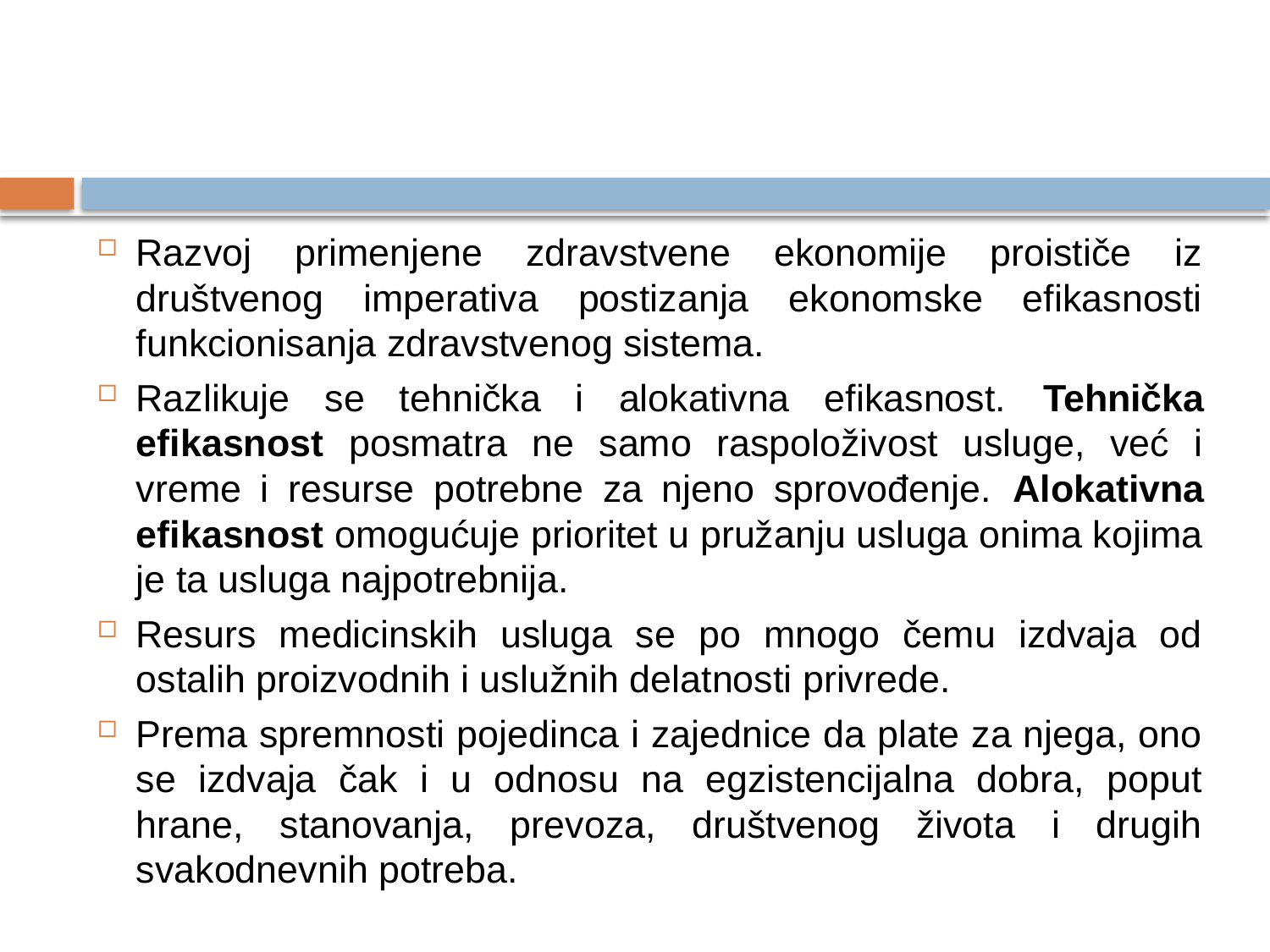

#
Razvoj primenjene zdravstvene ekonomije proističe iz društvenog imperativa postizanja ekonomske efikasnosti funkcionisanja zdravstvenog sistema.
Razlikuje se tehnička i alokativna efikasnost. Tehnička efikasnost posmatra ne samo raspoloživost usluge, već i vreme i resurse potrebne za njeno sprovođenje. Alokativna efikasnost omogućuje prioritet u pružanju usluga onima kojima je ta usluga najpotrebnija.
Resurs medicinskih usluga se po mnogo čemu izdvaja od ostalih proizvodnih i uslužnih delatnosti privrede.
Prema spremnosti pojedinca i zajednice da plate za njega, ono se izdvaja čak i u odnosu na egzistencijalna dobra, poput hrane, stanovanja, prevoza, društvenog života i drugih svakodnevnih potreba.